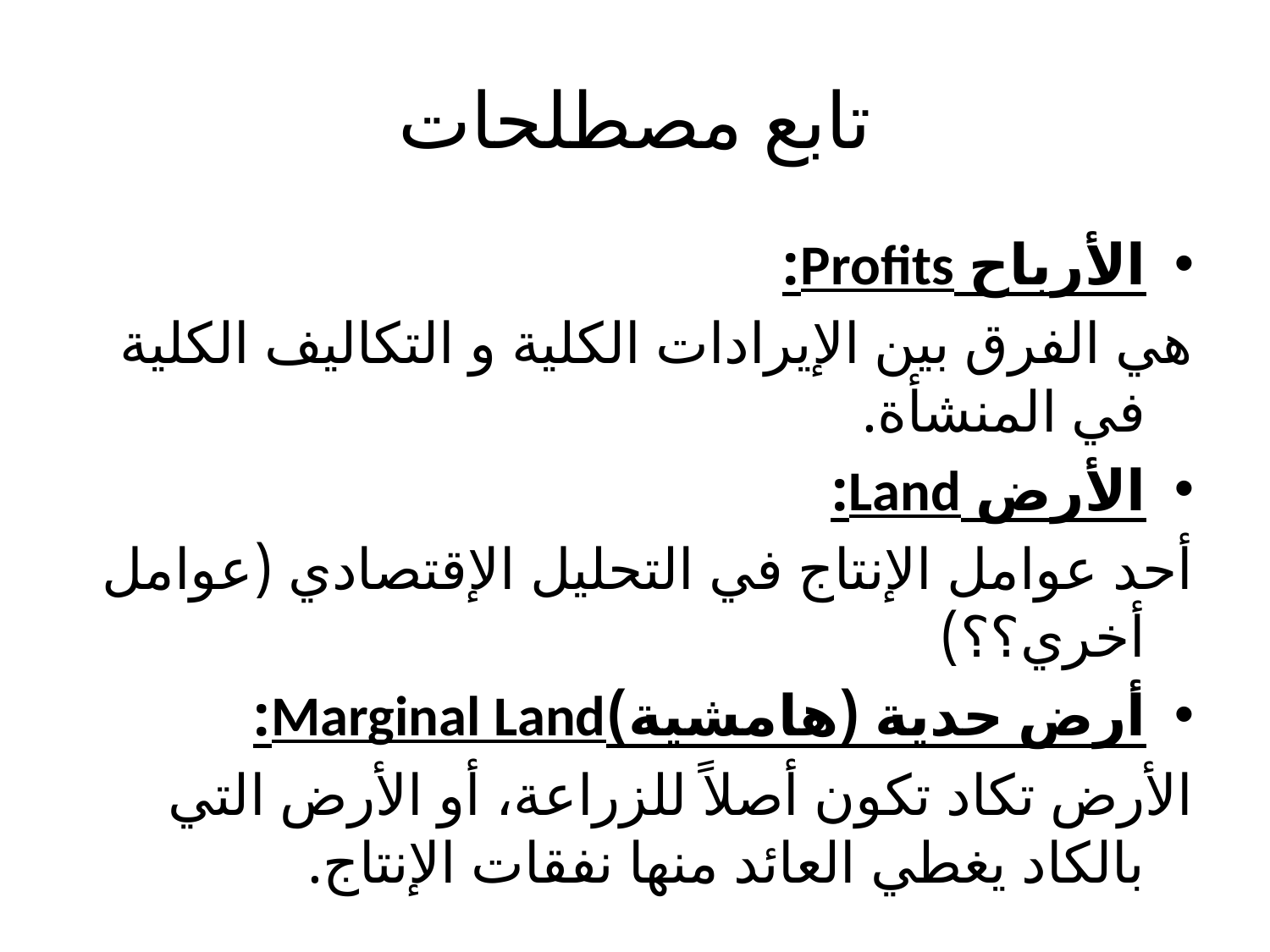

# تابع مصطلحات
الأرباح Profits:
	هي الفرق بين الإيرادات الكلية و التكاليف الكلية في المنشأة.
الأرض Land:
أحد عوامل الإنتاج في التحليل الإقتصادي (عوامل أخري؟؟)
أرض حدية (هامشية)Marginal Land:
	الأرض تكاد تكون أصلاً للزراعة، أو الأرض التي بالكاد يغطي العائد منها نفقات الإنتاج.